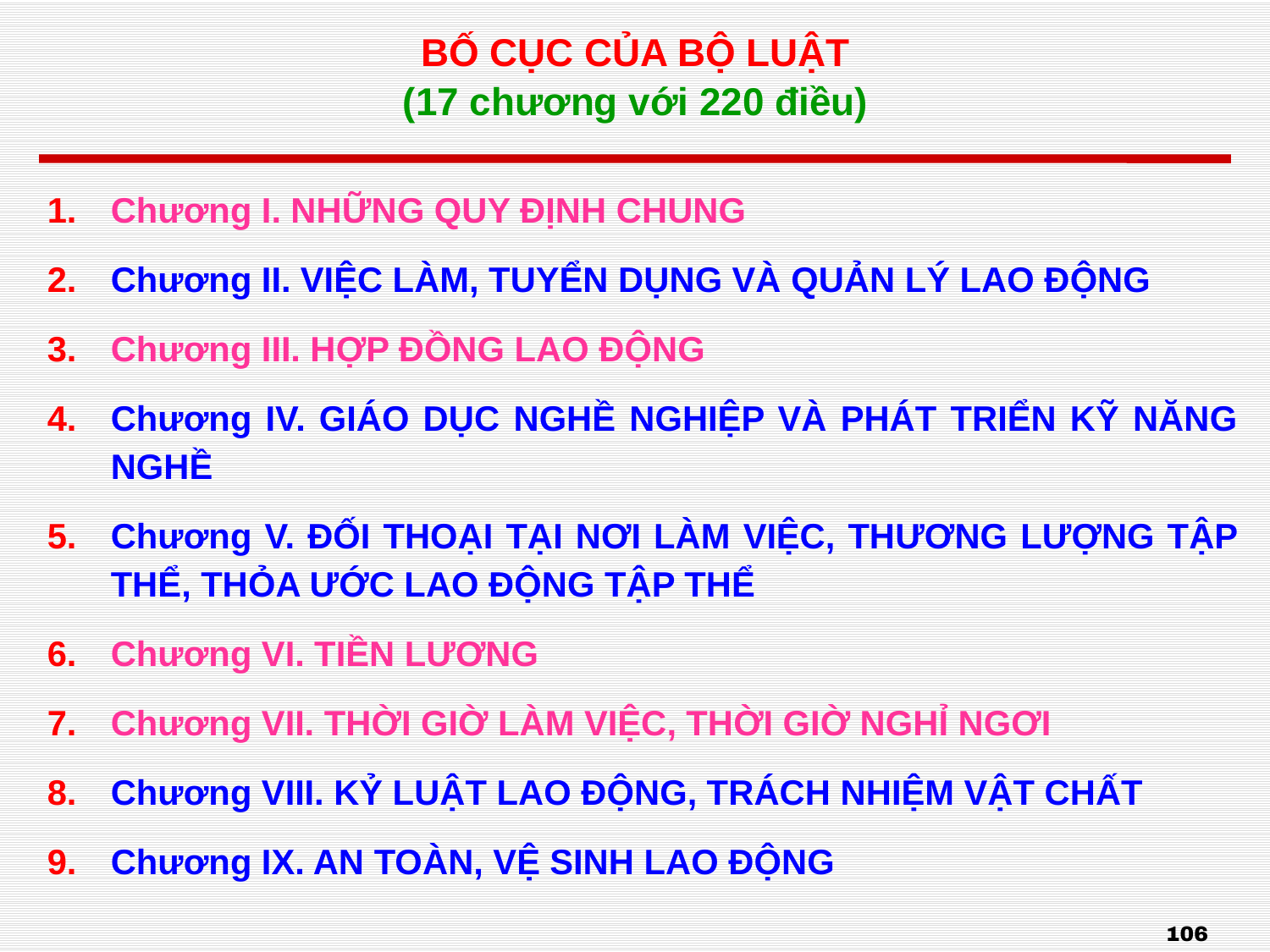

# BỐ CỤC CỦA BỘ LUẬT (17 chương với 220 điều)
Chương I. NHỮNG QUY ĐỊNH CHUNG
Chương II. VIỆC LÀM, TUYỂN DỤNG VÀ QUẢN LÝ LAO ĐỘNG
Chương III. HỢP ĐỒNG LAO ĐỘNG
Chương IV. GIÁO DỤC NGHỀ NGHIỆP VÀ PHÁT TRIỂN KỸ NĂNG NGHỀ
Chương V. ĐỐI THOẠI TẠI NƠI LÀM VIỆC, THƯƠNG LƯỢNG TẬP THỂ, THỎA ƯỚC LAO ĐỘNG TẬP THỂ
Chương VI. TIỀN LƯƠNG
Chương VII. THỜI GIỜ LÀM VIỆC, THỜI GIỜ NGHỈ NGƠI
Chương VIII. KỶ LUẬT LAO ĐỘNG, TRÁCH NHIỆM VẬT CHẤT
Chương IX. AN TOÀN, VỆ SINH LAO ĐỘNG